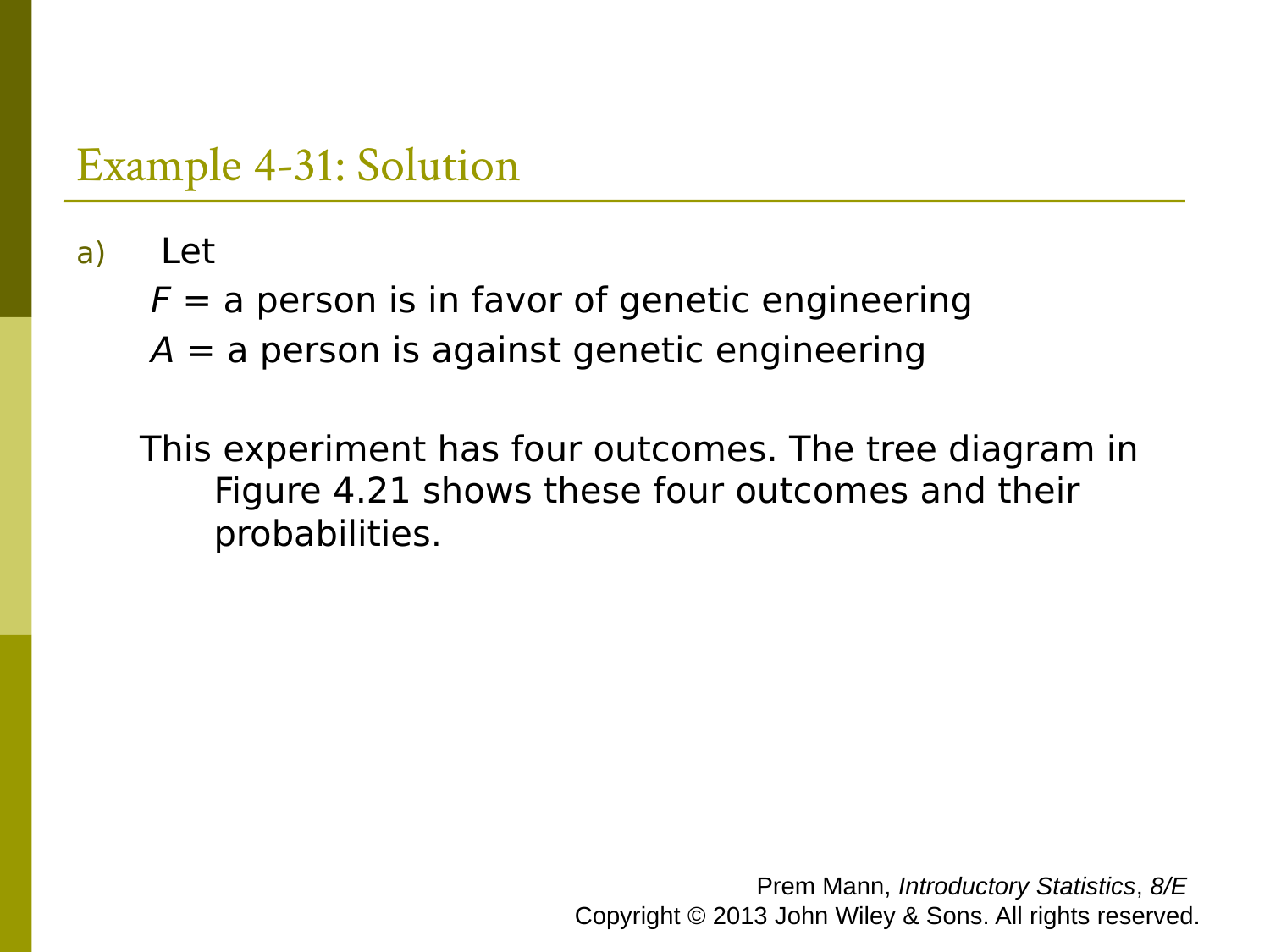

# Example 4-31: Solution
Let
 F = a person is in favor of genetic engineering
 A = a person is against genetic engineering

This experiment has four outcomes. The tree diagram in Figure 4.21 shows these four outcomes and their probabilities.
                          Prem Mann, Introductory Statistics, 8/E Copyright © 2013 John Wiley & Sons. All rights reserved.